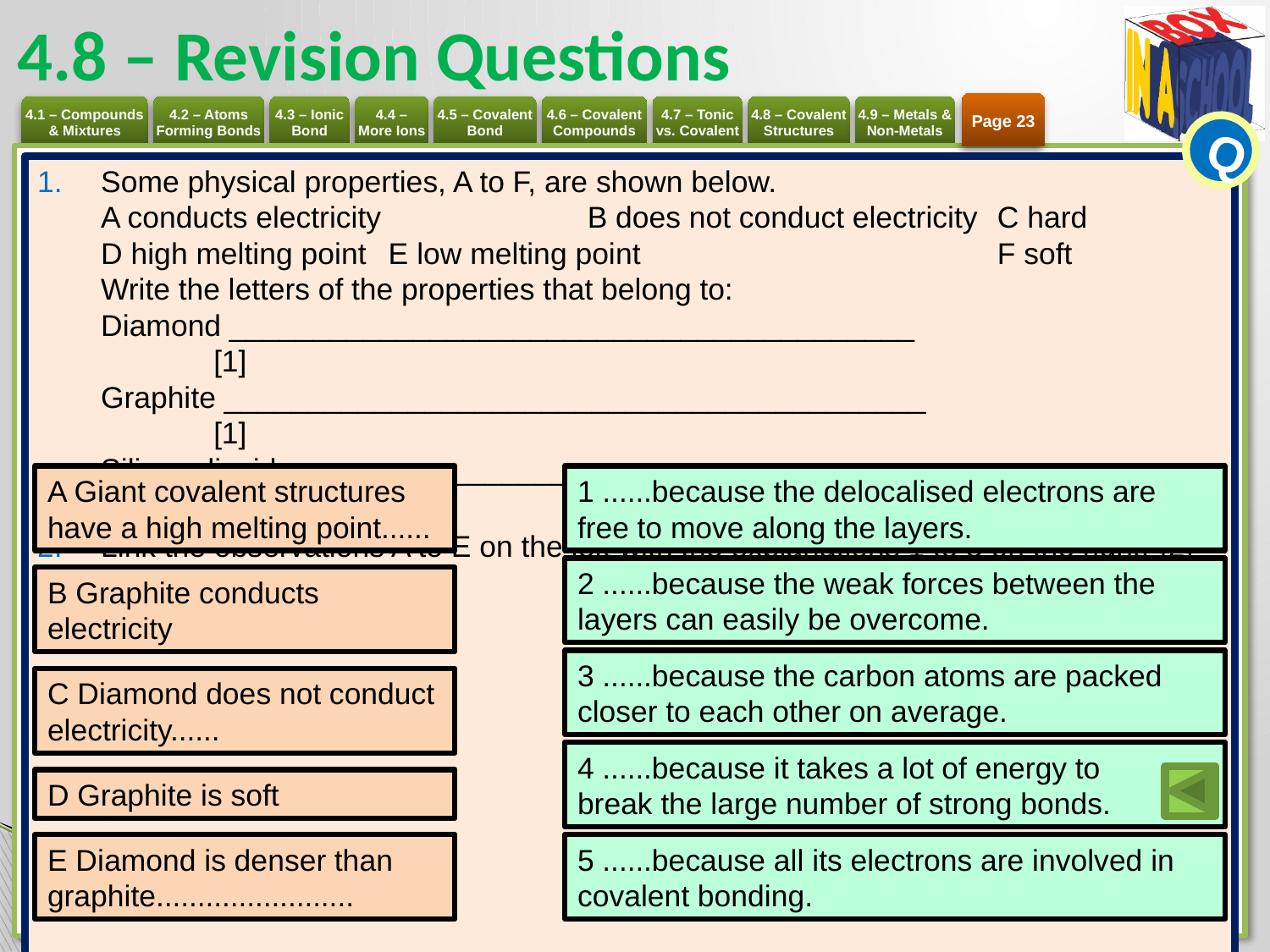

# 4.8 – Revision Questions
Page 23
Q
Some physical properties, A to F, are shown below.
A conducts electricity 	B does not conduct electricity 	C hard
D high melting point 	E low melting point 		F soft
Write the letters of the properties that belong to:
Diamond _________________________________________			[1]
Graphite __________________________________________			[1]
Silicon dioxide _____________________________________			[1]
Link the observations A to E on the left with the explanations 1 to 5 on the right.	[2]

A Giant covalent structures have a high melting point......
1 ......because the delocalised electrons are
free to move along the layers.
2 ......because the weak forces between the
layers can easily be overcome.
B Graphite conducts electricity
3 ......because the carbon atoms are packed
closer to each other on average.
C Diamond does not conduct electricity......
4 ......because it takes a lot of energy to
break the large number of strong bonds.

D Graphite is soft
E Diamond is denser than graphite........................
5 ......because all its electrons are involved in
covalent bonding.